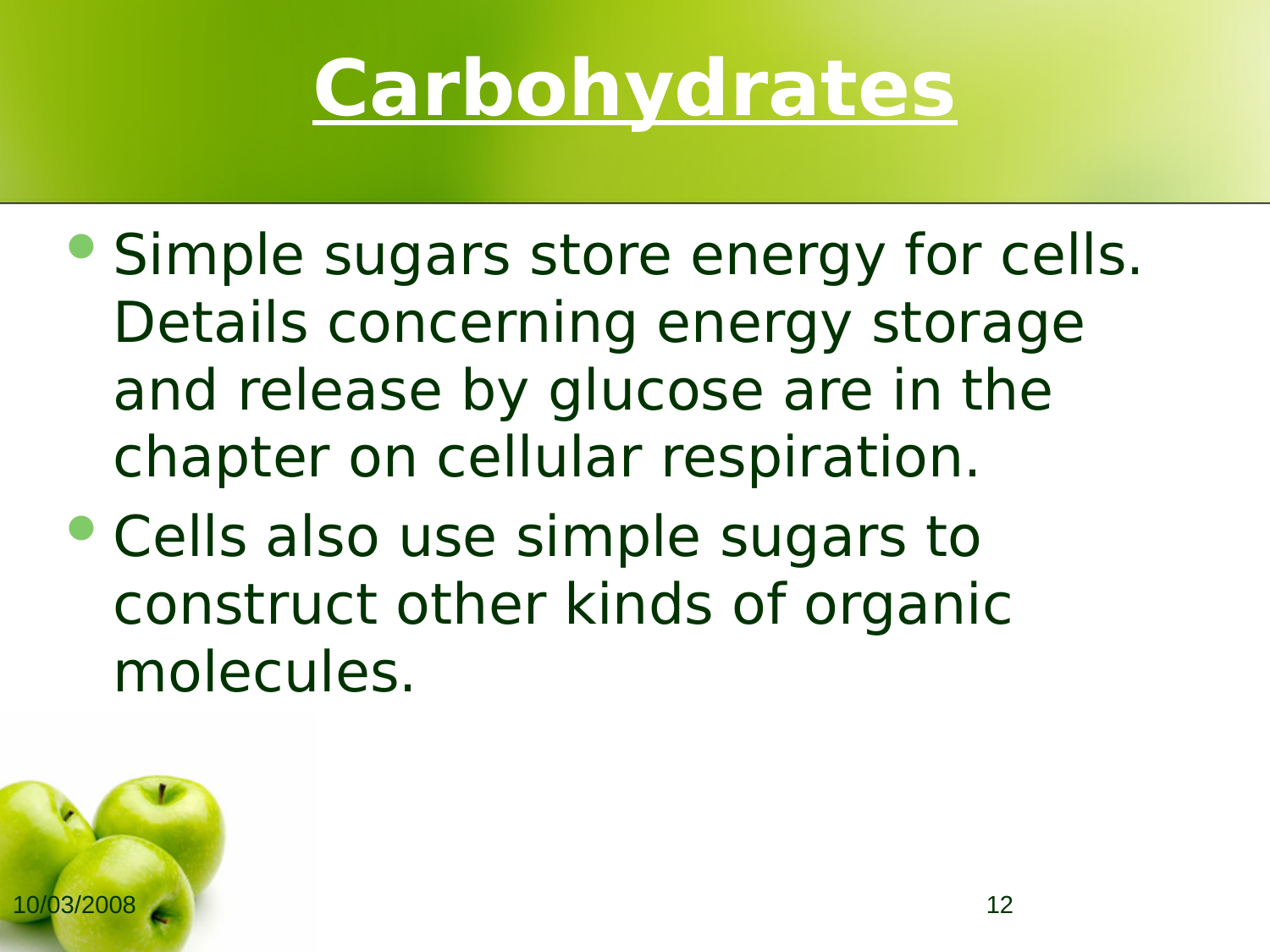

# Carbohydrates
Simple sugars store energy for cells. Details concerning energy storage and release by glucose are in the chapter on cellular respiration.
Cells also use simple sugars to construct other kinds of organic molecules.
10/03/2008
12